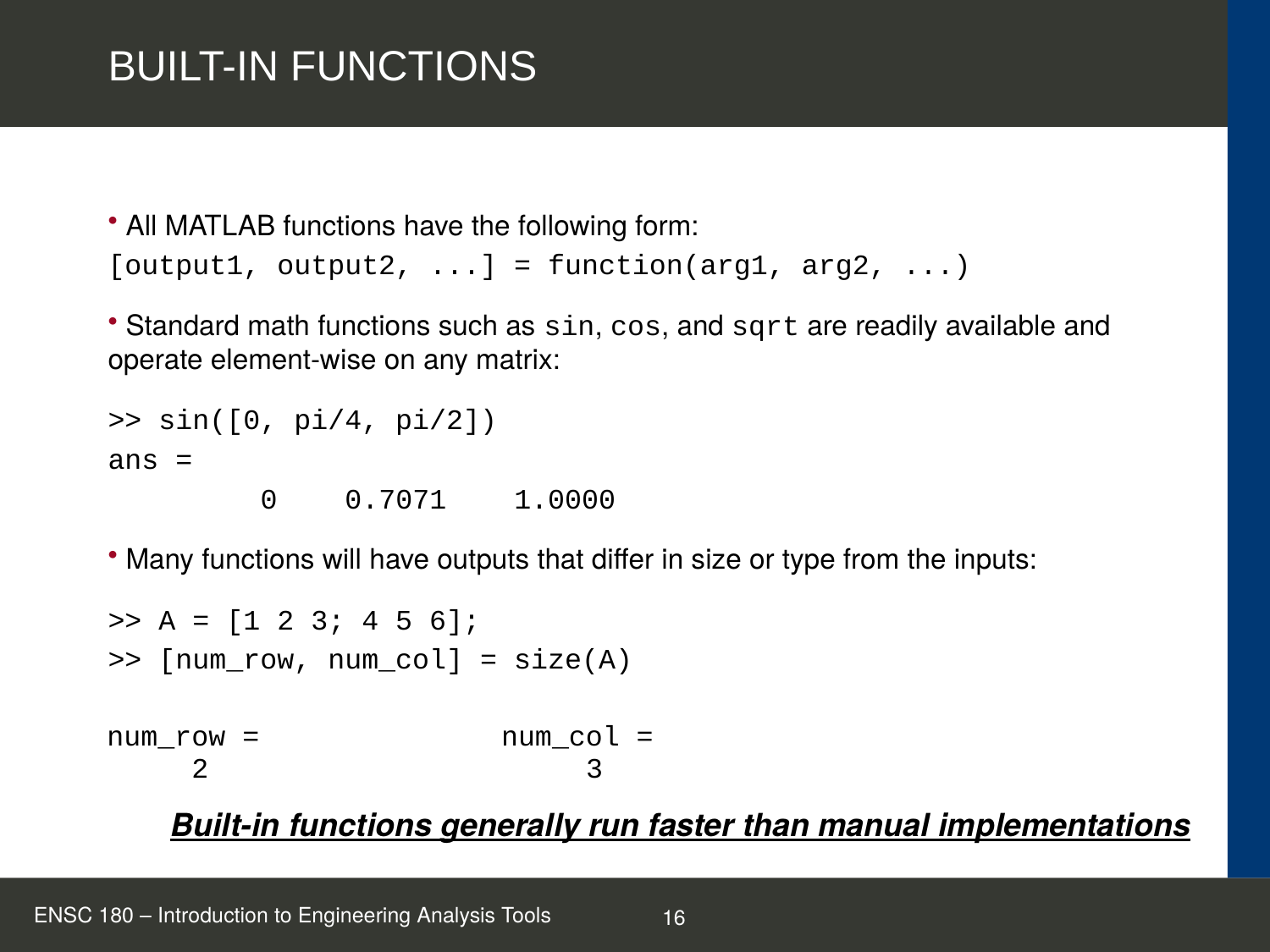

# BUILT-IN FUNCTIONS
 All MATLAB functions have the following form:
[output1, output2, ...] = function(arg1, arg2, ...)
 Standard math functions such as sin, cos, and sqrt are readily available and operate element-wise on any matrix:
>> sin([0, pi/4, pi/2])
ans =
         0    0.7071    1.0000
 Many functions will have outputs that differ in size or type from the inputs:
>> A = [1 2 3; 4 5 6];
>> [num_row, num_col] = size(A)

Built-in functions generally run faster than manual implementations
| num\_row = 2 | num\_col = 3 |
| --- | --- |
ENSC 180 – Introduction to Engineering Analysis Tools